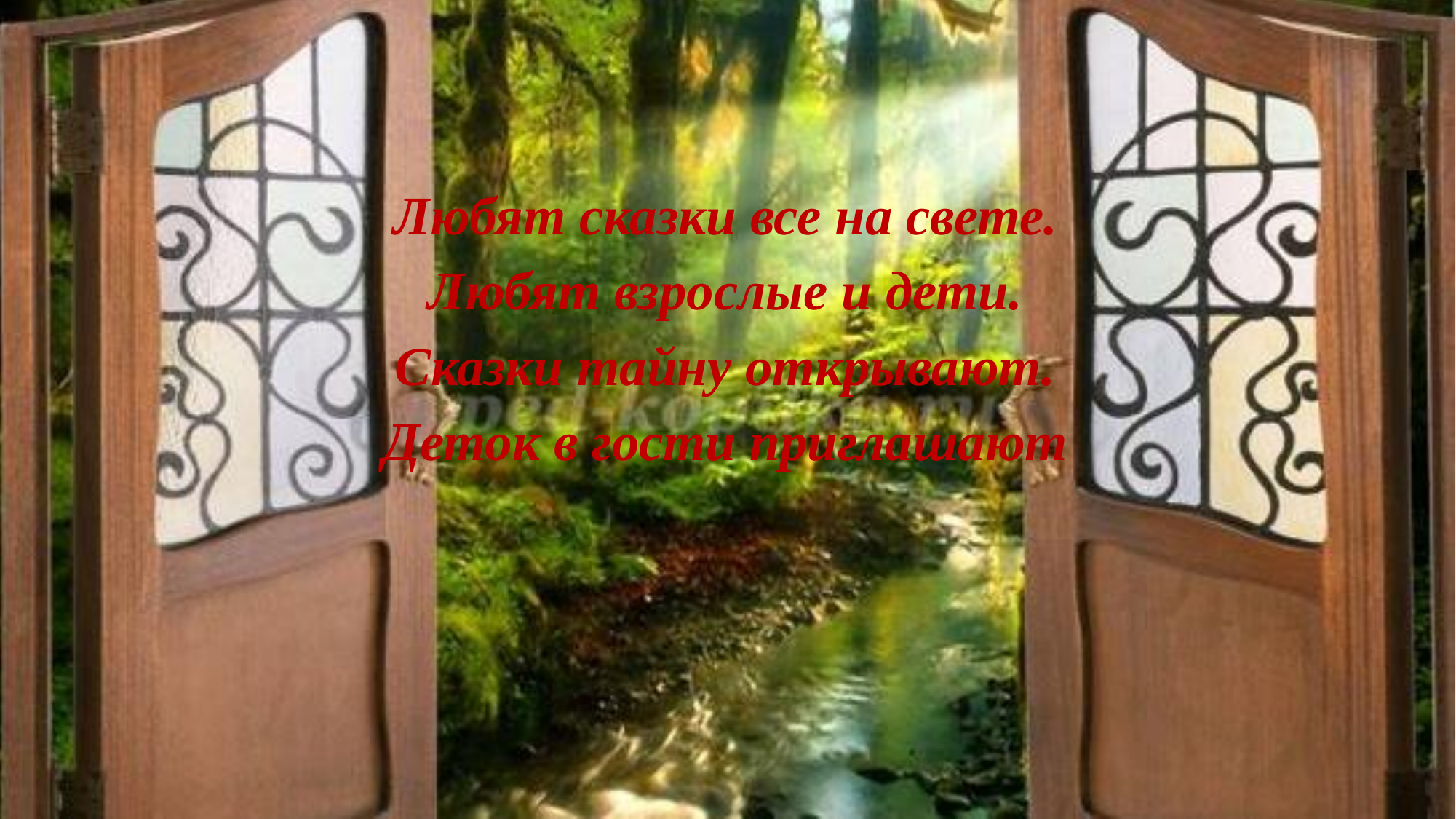

Любят сказки все на свете.
Любят взрослые и дети.
Сказки тайну открывают.
Деток в гости приглашают